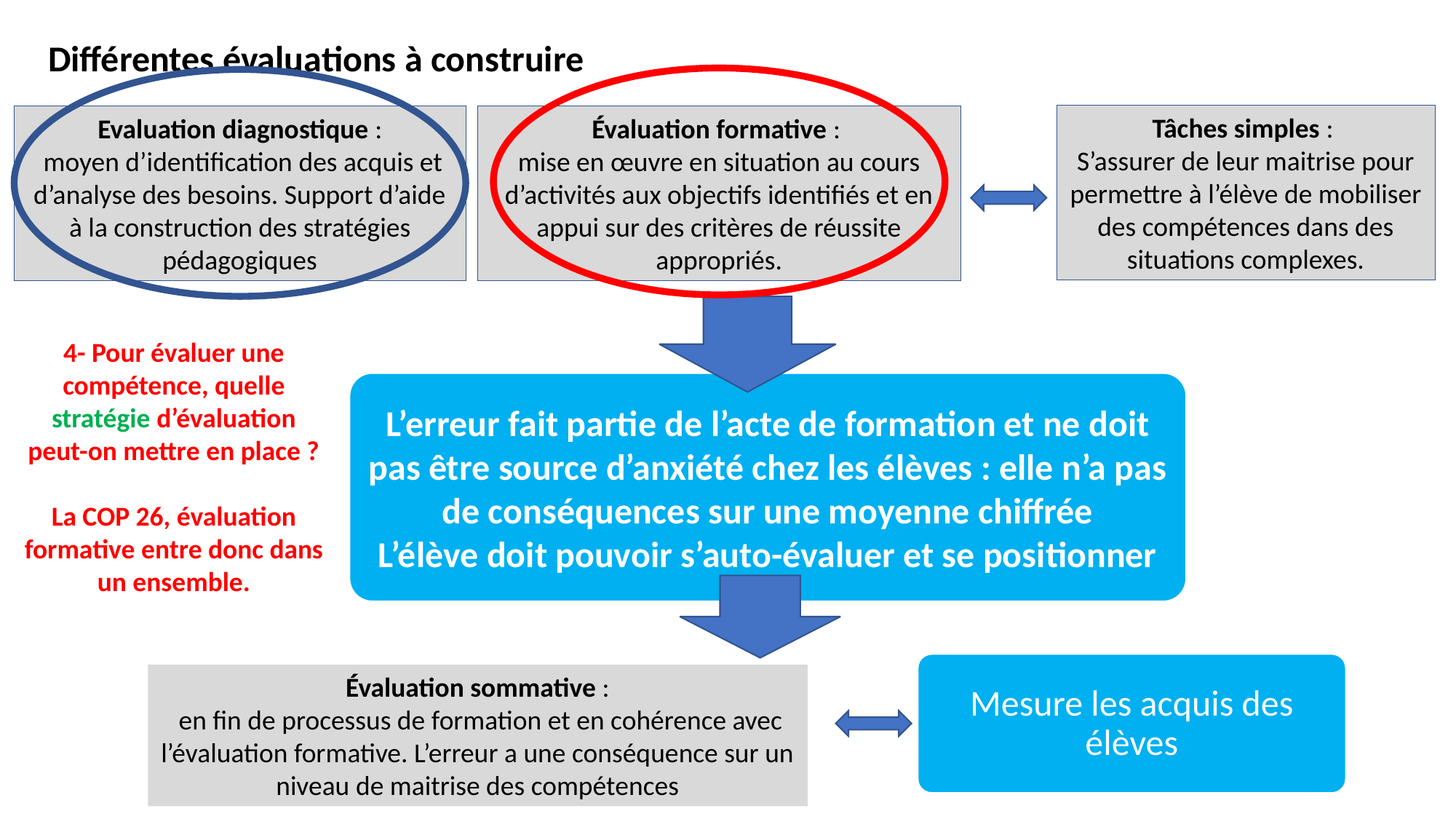

Différentes évaluations à construire

Tâches simples :
S’assurer de leur maitrise pour permettre à l’élève de mobiliser des compétences dans des situations complexes.
Evaluation diagnostique :
 moyen d’identification des acquis et d’analyse des besoins. Support d’aide à la construction des stratégies pédagogiques
Évaluation formative :
mise en œuvre en situation au cours d’activités aux objectifs identifiés et en appui sur des critères de réussite appropriés.

4- Pour évaluer une compétence, quelle stratégie d’évaluation peut-on mettre en place ?

La COP 26, évaluation formative entre donc dans un ensemble.

L’erreur fait partie de l’acte de formation et ne doit pas être source d’anxiété chez les élèves : elle n’a pas de conséquences sur une moyenne chiffrée
L’élève doit pouvoir s’auto-évaluer et se positionner

Mesure les acquis des élèves
Évaluation sommative :
 en fin de processus de formation et en cohérence avec l’évaluation formative. L’erreur a une conséquence sur un niveau de maitrise des compétences